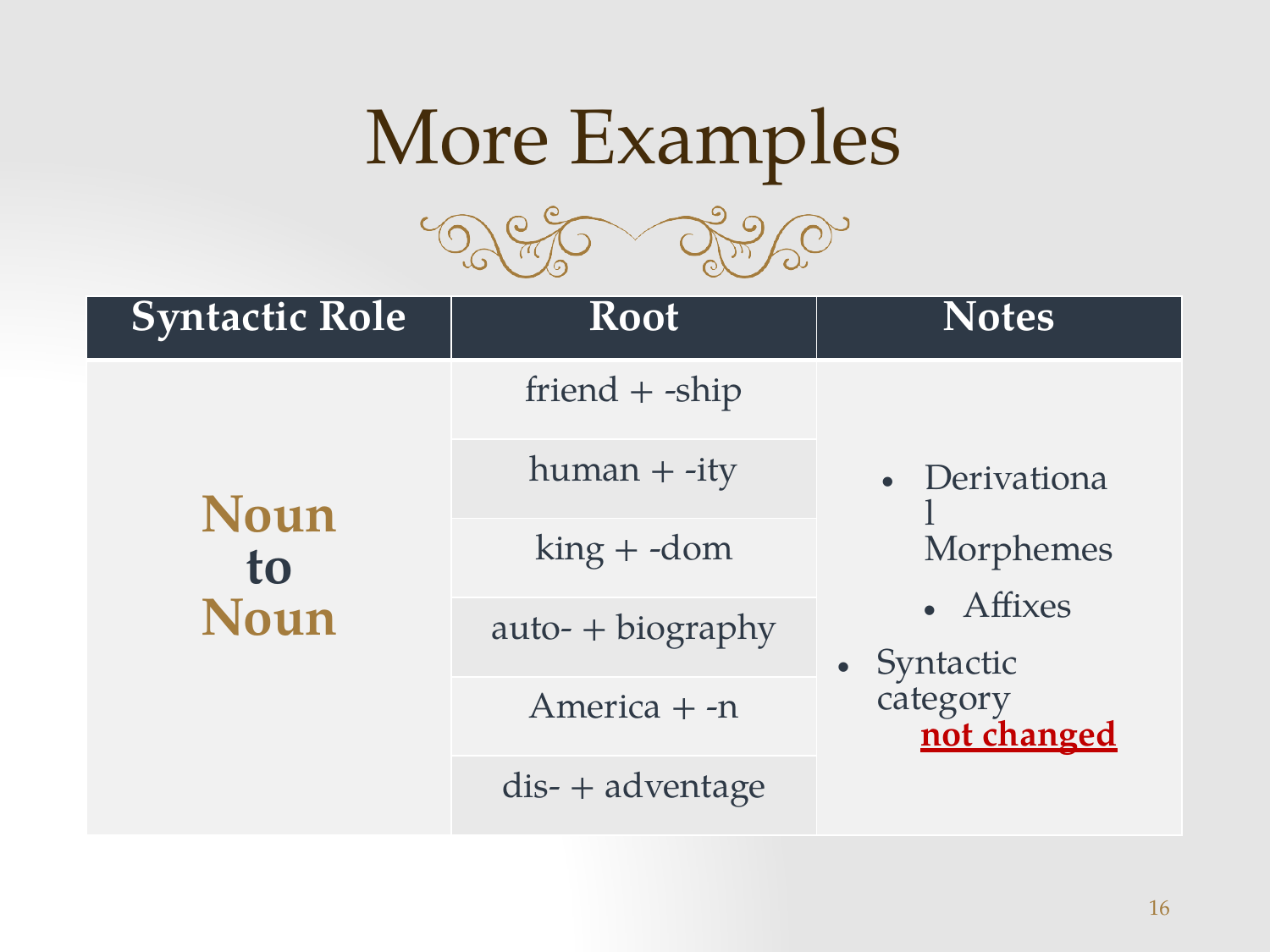

# More Examples
| Syntactic Role | Root | Notes |
| --- | --- | --- |
| Noun to Noun | friend + -ship | Derivational Morphemes Affixes Syntactic category not changed |
|  | human + -ity |  |
|  | king + -dom |  |
|  | auto- + biography |  |
|  | America + -n |  |
|  | dis- + adventage |  |
16